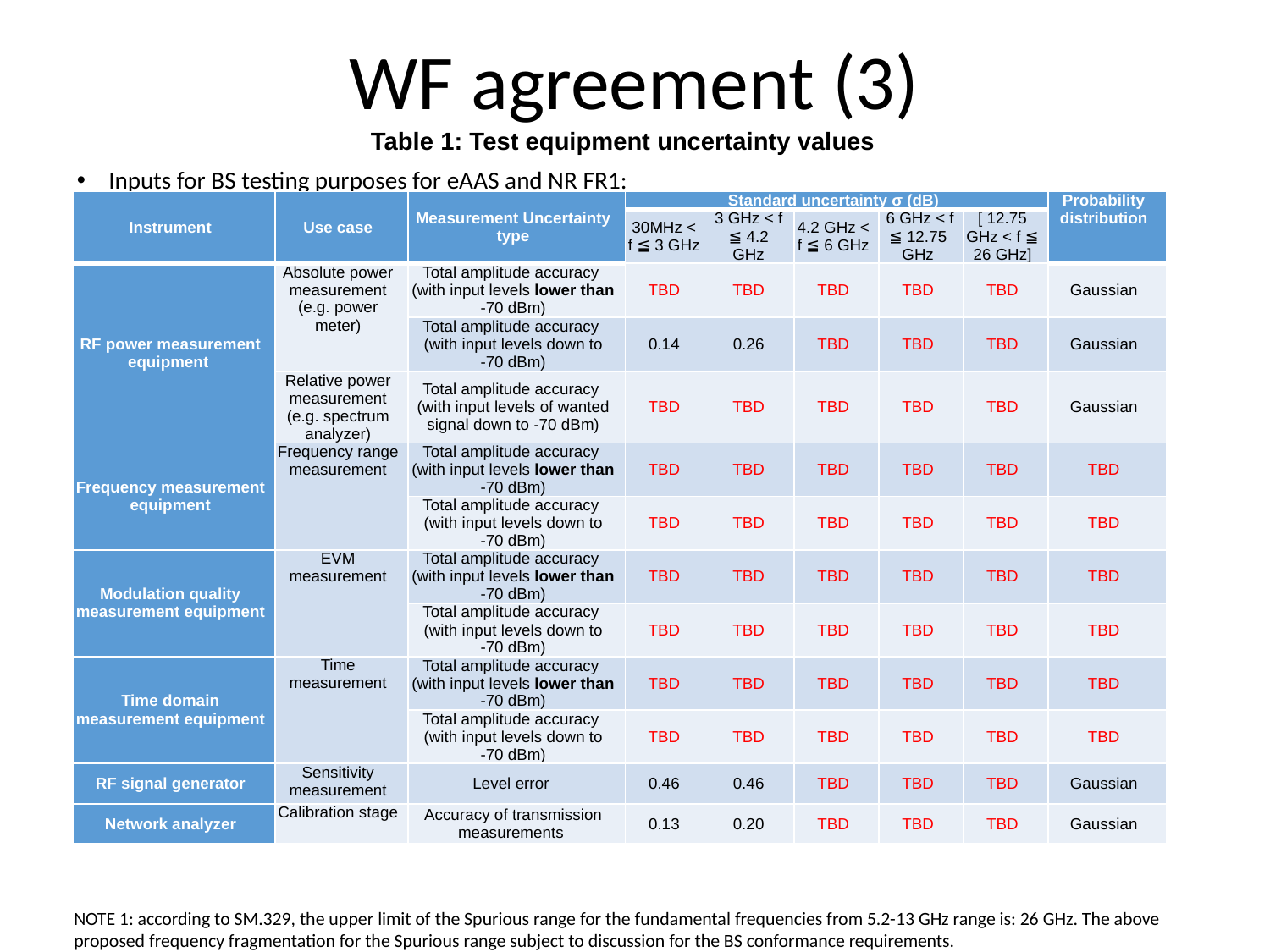

# WF agreement (3)
Table 1: Test equipment uncertainty values
Inputs for BS testing purposes for eAAS and NR FR1:

| Instrument | Use case | Measurement Uncertainty type | Standard uncertainty σ (dB) |  |  |  |  | Probability distribution |
| --- | --- | --- | --- | --- | --- | --- | --- | --- |
|  |  |  | 30MHz < f ≦ 3 GHz | 3 GHz < f ≦ 4.2 GHz | 4.2 GHz < f ≦ 6 GHz | 6 GHz < f ≦ 12.75 GHz | [ 12.75 GHz < f ≦ 26 GHz] |  |
| RF power measurement equipment | Absolute power measurement (e.g. power meter) | Total amplitude accuracy (with input levels lower than ‑70 dBm) | TBD | TBD | TBD | TBD | TBD | Gaussian |
|  |  | Total amplitude accuracy (with input levels down to ‑70 dBm) | 0.14 | 0.26 | TBD | TBD | TBD | Gaussian |
|  | Relative power measurement (e.g. spectrum analyzer) | Total amplitude accuracy (with input levels of wanted signal down to ‑70 dBm) | TBD | TBD | TBD | TBD | TBD | Gaussian |
| Frequency measurement equipment | Frequency range measurement | Total amplitude accuracy (with input levels lower than ‑70 dBm) | TBD | TBD | TBD | TBD | TBD | TBD |
|  |  | Total amplitude accuracy (with input levels down to ‑70 dBm) | TBD | TBD | TBD | TBD | TBD | TBD |
| Modulation quality measurement equipment | EVM measurement | Total amplitude accuracy (with input levels lower than ‑70 dBm) | TBD | TBD | TBD | TBD | TBD | TBD |
|  |  | Total amplitude accuracy (with input levels down to ‑70 dBm) | TBD | TBD | TBD | TBD | TBD | TBD |
| Time domain measurement equipment | Time measurement | Total amplitude accuracy (with input levels lower than ‑70 dBm) | TBD | TBD | TBD | TBD | TBD | TBD |
|  |  | Total amplitude accuracy (with input levels down to ‑70 dBm) | TBD | TBD | TBD | TBD | TBD | TBD |
| RF signal generator | Sensitivity measurement | Level error | 0.46 | 0.46 | TBD | TBD | TBD | Gaussian |
| Network analyzer | Calibration stage | Accuracy of transmission measurements | 0.13 | 0.20 | TBD | TBD | TBD | Gaussian |
NOTE 1: according to SM.329, the upper limit of the Spurious range for the fundamental frequencies from 5.2-13 GHz range is: 26 GHz. The above proposed frequency fragmentation for the Spurious range subject to discussion for the BS conformance requirements.